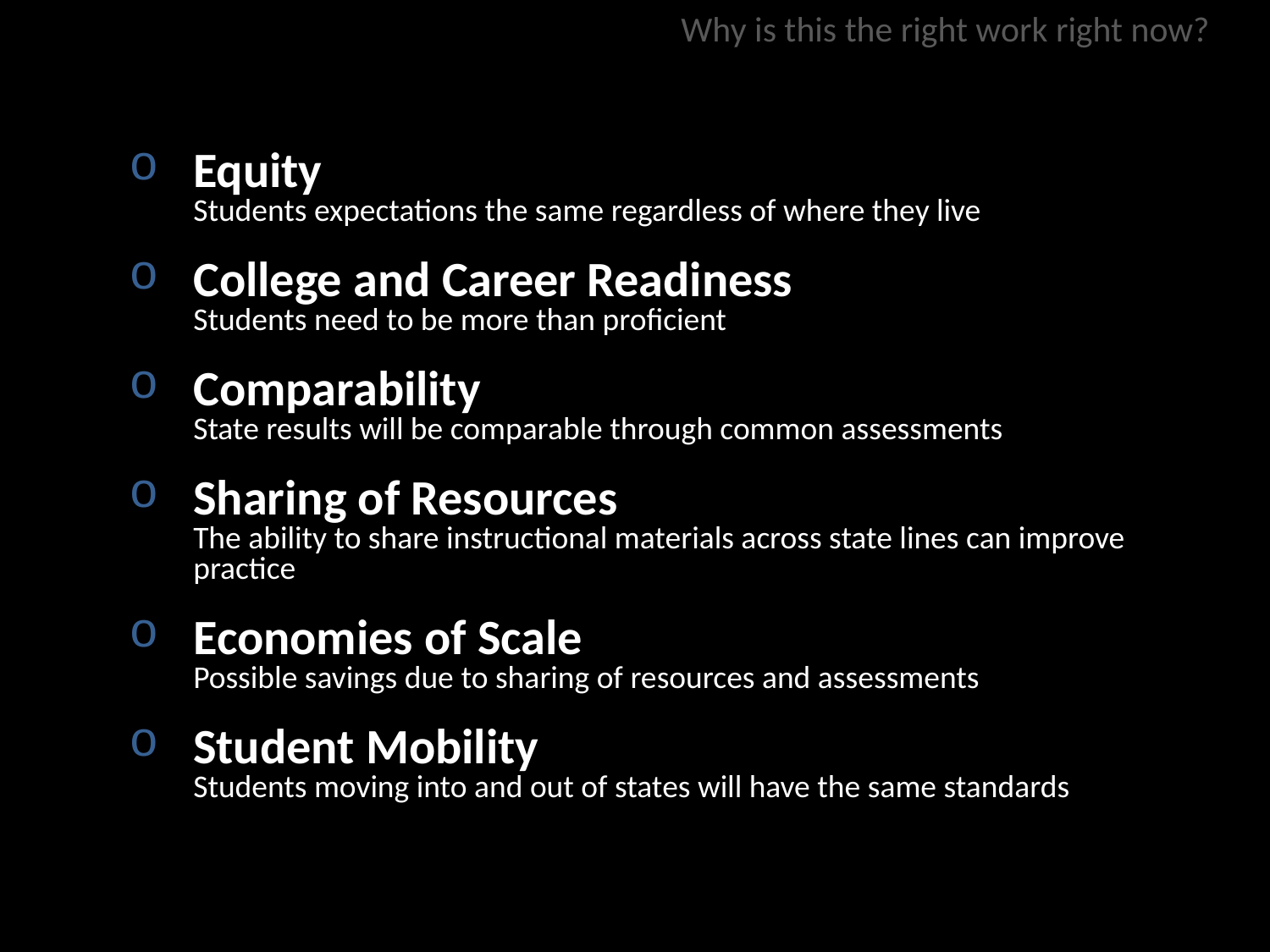

Why is this the right work right now?
Equity
Students expectations the same regardless of where they live

College and Career Readiness
Students need to be more than proficient

Comparability
State results will be comparable through common assessments

Sharing of Resources
The ability to share instructional materials across state lines can improve practice

Economies of Scale
Possible savings due to sharing of resources and assessments

Student Mobility
Students moving into and out of states will have the same standards